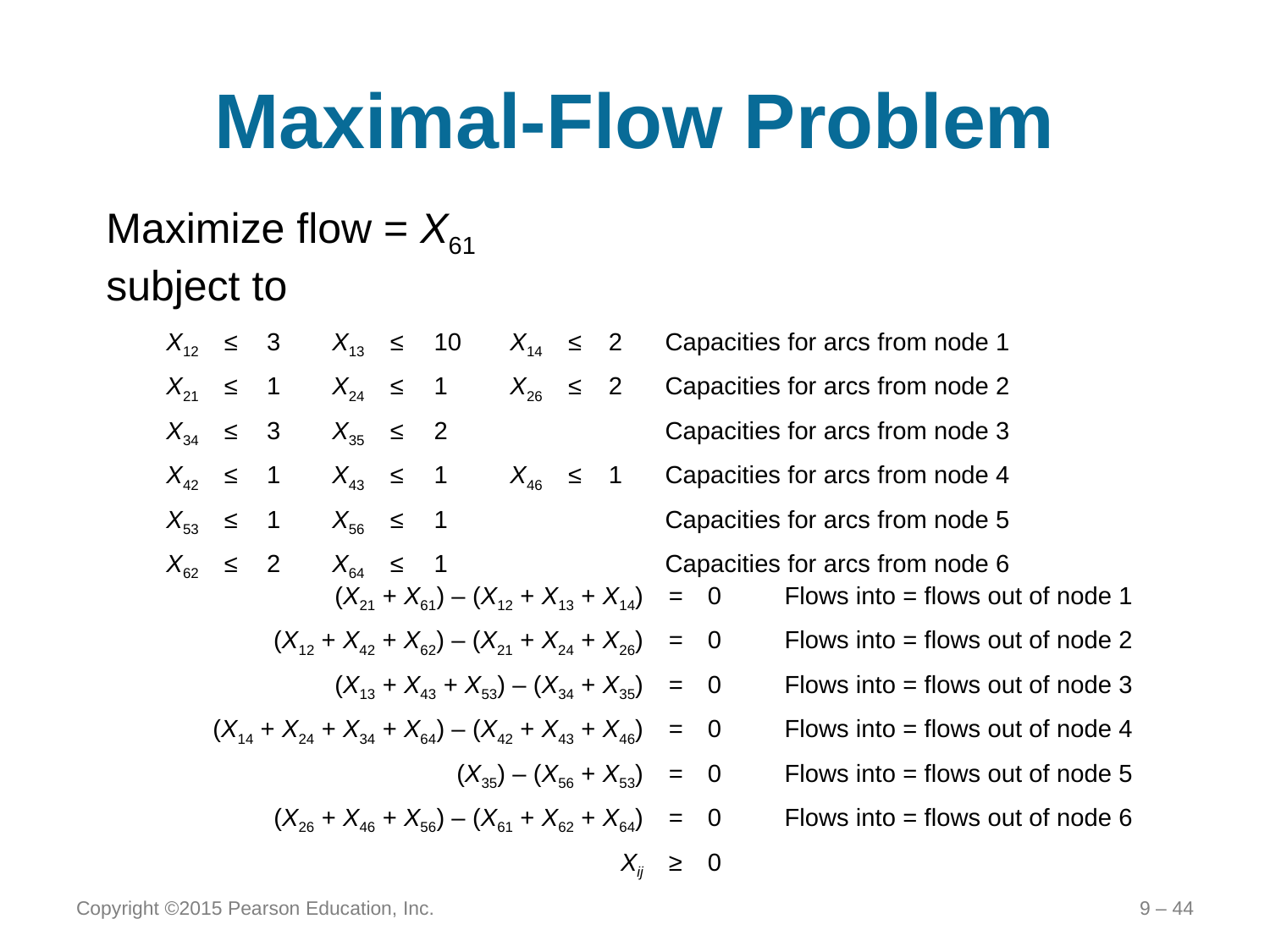

# Maximal-Flow Problem
Maximize flow = X61
subject to

| X12 | ≤ | 3 | X13 | ≤ | 10 | X14 | ≤ | 2 | Capacities for arcs from node 1 |
| --- | --- | --- | --- | --- | --- | --- | --- | --- | --- |
| X21 | ≤ | 1 | X24 | ≤ | 1 | X26 | ≤ | 2 | Capacities for arcs from node 2 |
| X34 | ≤ | 3 | X35 | ≤ | 2 |  |  |  | Capacities for arcs from node 3 |
| X42 | ≤ | 1 | X43 | ≤ | 1 | X46 | ≤ | 1 | Capacities for arcs from node 4 |
| X53 | ≤ | 1 | X56 | ≤ | 1 |  |  |  | Capacities for arcs from node 5 |
| X62 | ≤ | 2 | X64 | ≤ | 1 |  |  |  | Capacities for arcs from node 6 |
| (X21 + X61) – (X12 + X13 + X14) | = | 0 | Flows into = flows out of node 1 |
| --- | --- | --- | --- |
| (X12 + X42 + X62) – (X21 + X24 + X26) | = | 0 | Flows into = flows out of node 2 |
| (X13 + X43 + X53) – (X34 + X35) | = | 0 | Flows into = flows out of node 3 |
| (X14 + X24 + X34 + X64) – (X42 + X43 + X46) | = | 0 | Flows into = flows out of node 4 |
| (X35) – (X56 + X53) | = | 0 | Flows into = flows out of node 5 |
| (X26 + X46 + X56) – (X61 + X62 + X64) | = | 0 | Flows into = flows out of node 6 |
| Xij | ≥ | 0 |  |
Copyright ©2015 Pearson Education, Inc.
9 – 44